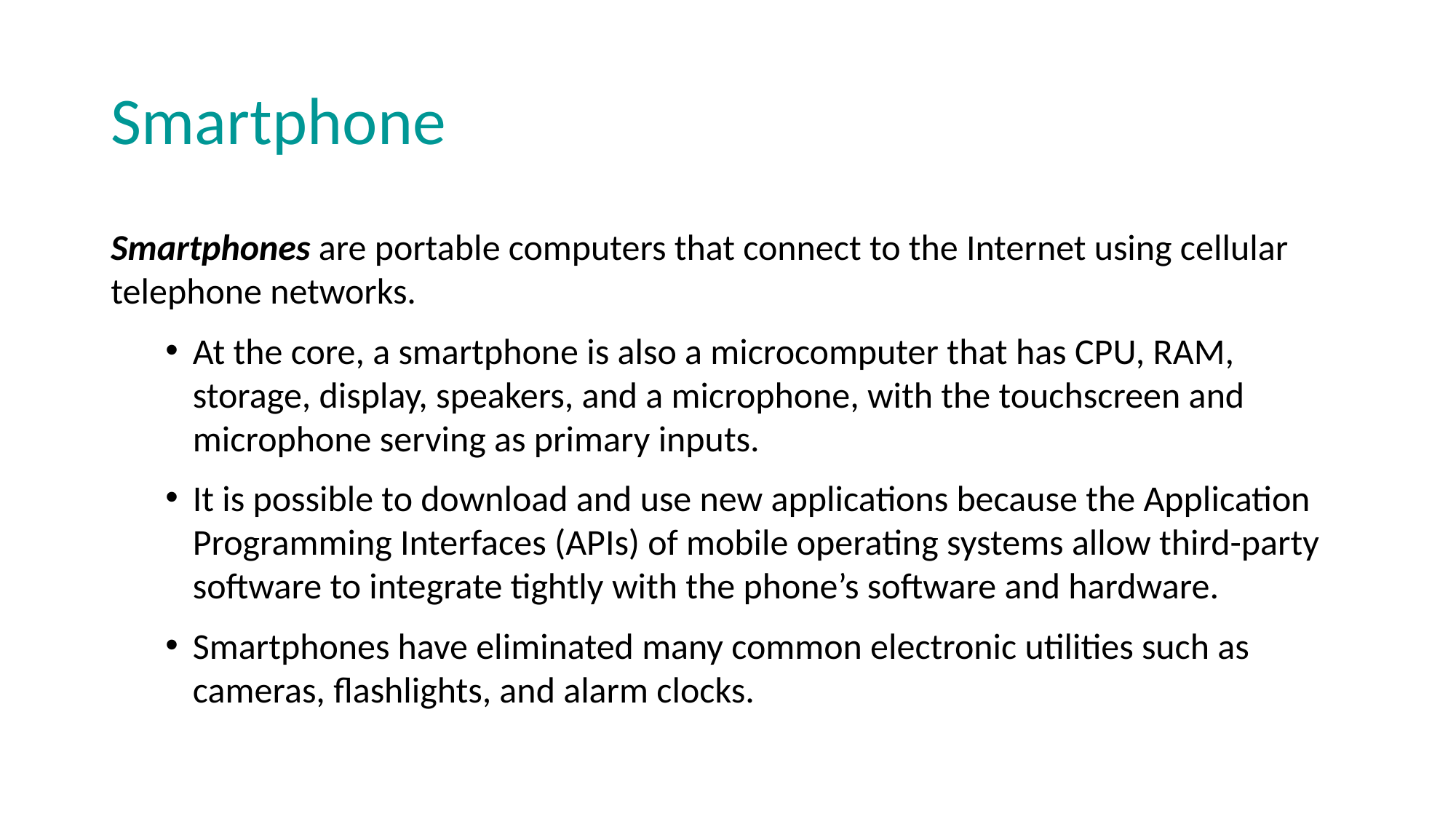

# Smartphone
Smartphones are portable computers that connect to the Internet using cellular telephone networks.
At the core, a smartphone is also a microcomputer that has CPU, RAM, storage, display, speakers, and a microphone, with the touchscreen and microphone serving as primary inputs.
It is possible to download and use new applications because the Application Programming Interfaces (APIs) of mobile operating systems allow third-party software to integrate tightly with the phone’s software and hardware.
Smartphones have eliminated many common electronic utilities such as cameras, flashlights, and alarm clocks.